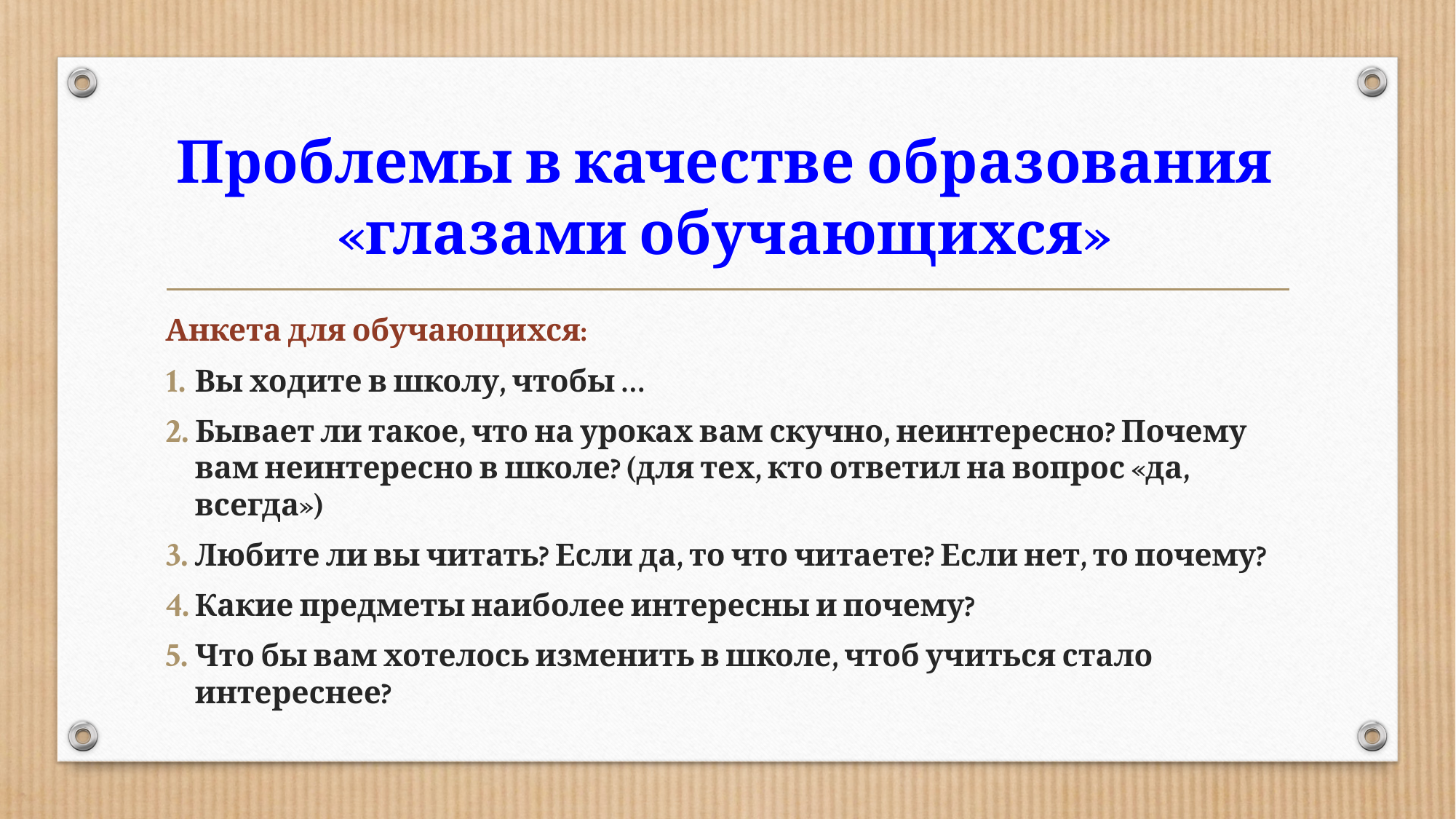

# Проблемы в качестве образования «глазами обучающихся»
Анкета для обучающихся:
Вы ходите в школу, чтобы …
Бывает ли такое, что на уроках вам скучно, неинтересно? Почему вам неинтересно в школе? (для тех, кто ответил на вопрос «да, всегда»)
Любите ли вы читать? Если да, то что читаете? Если нет, то почему?
Какие предметы наиболее интересны и почему?
Что бы вам хотелось изменить в школе, чтоб учиться стало интереснее?